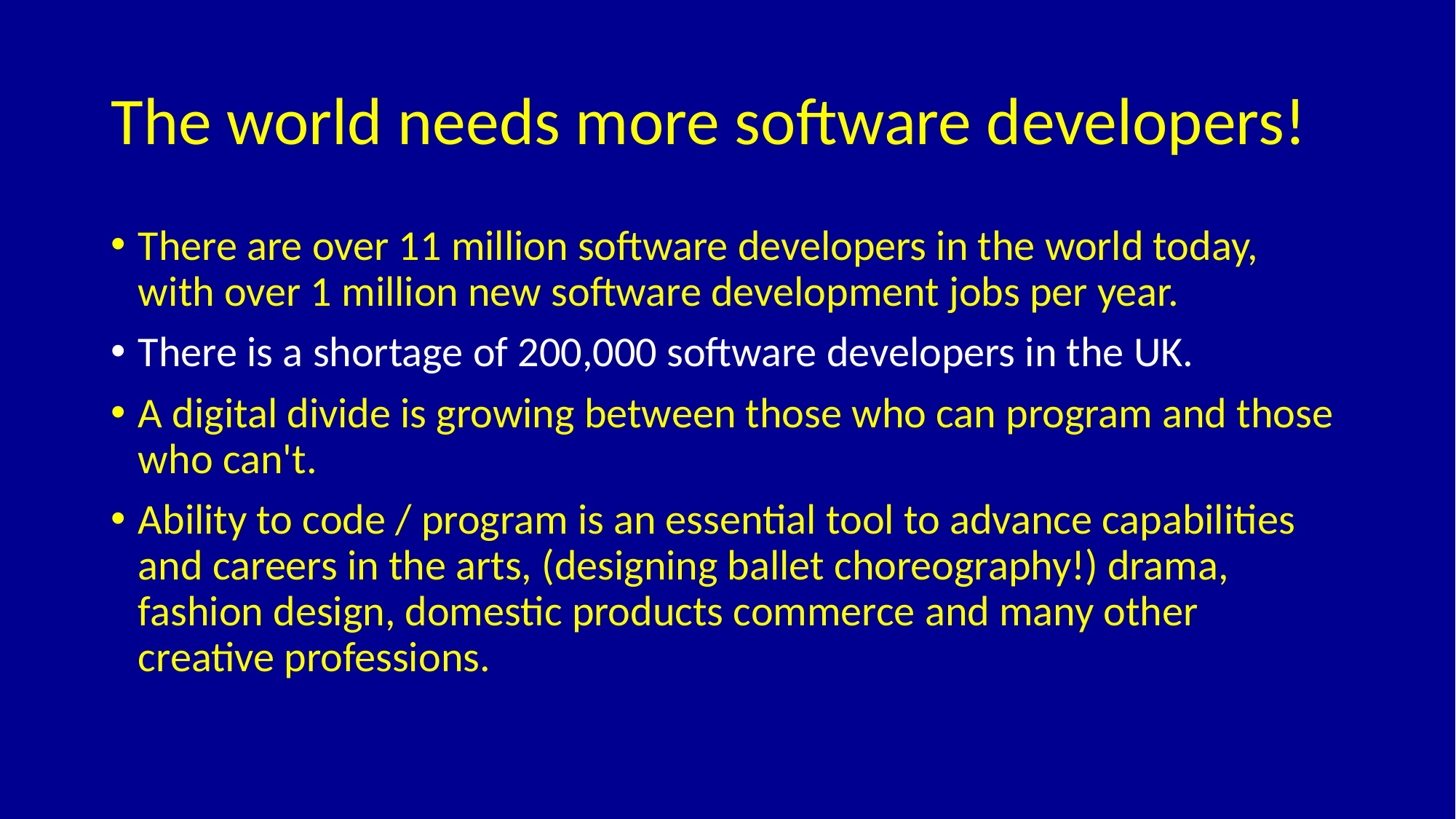

# The world needs more software developers!
There are over 11 million software developers in the world today, with over 1 million new software development jobs per year.
There is a shortage of 200,000 software developers in the UK.
A digital divide is growing between those who can program and those who can't.
Ability to code / program is an essential tool to advance capabilities and careers in the arts, (designing ballet choreography!) drama, fashion design, domestic products commerce and many other creative professions.